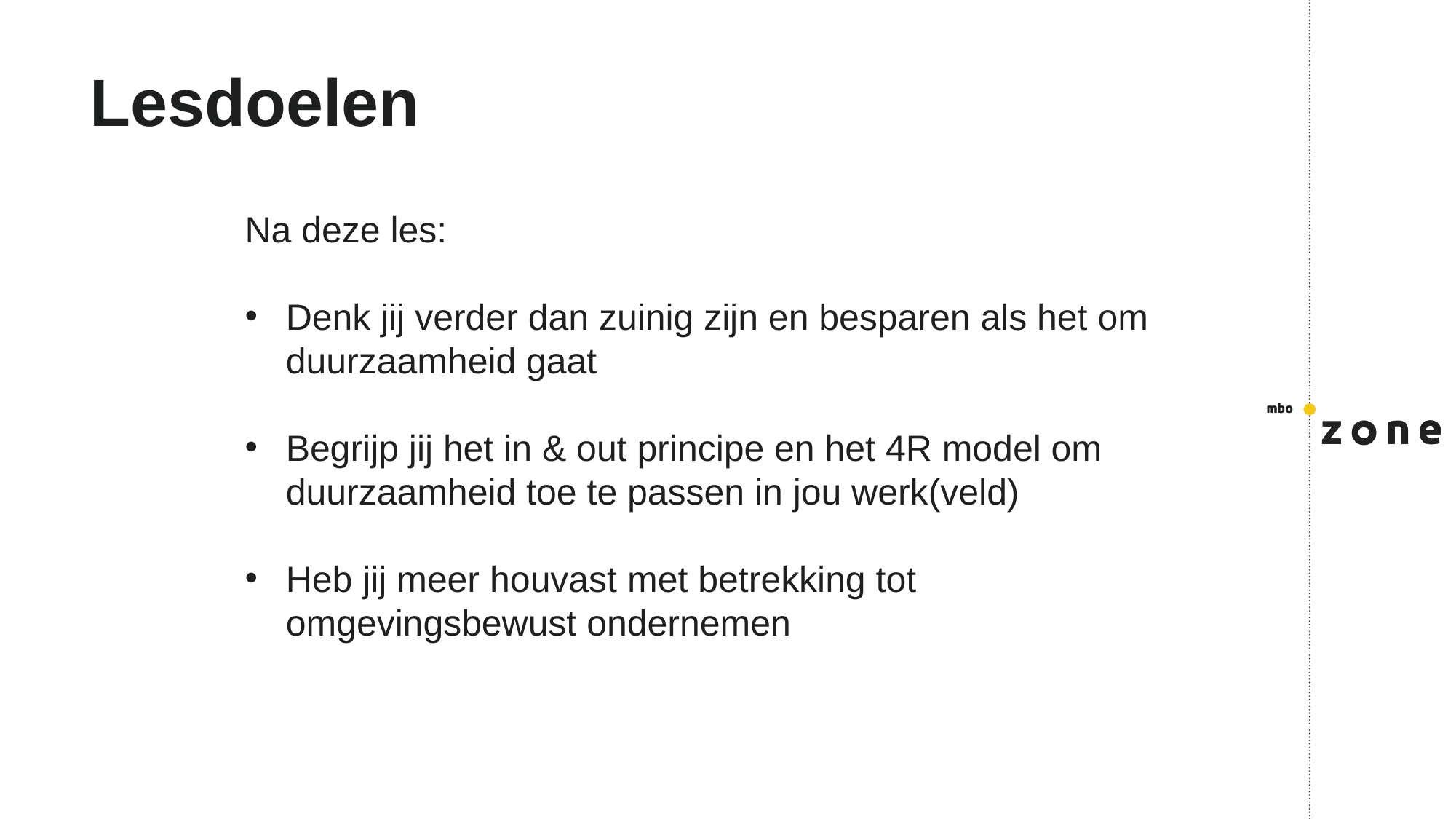

# Lesdoelen
Na deze les:

Denk jij verder dan zuinig zijn en besparen als het om duurzaamheid gaat

Begrijp jij het in & out principe en het 4R model om duurzaamheid toe te passen in jou werk(veld)

Heb jij meer houvast met betrekking tot omgevingsbewust ondernemen